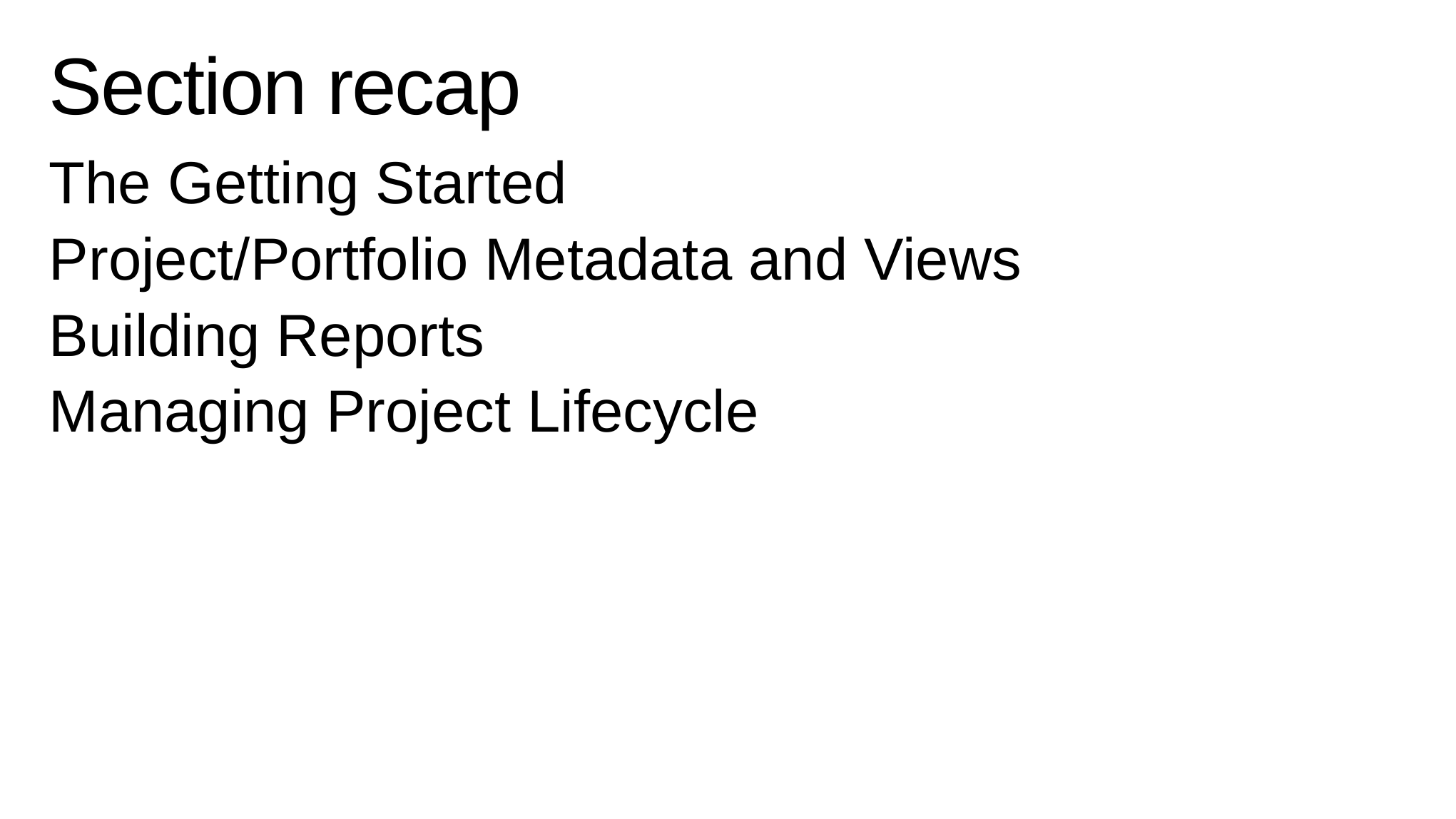

# Section recap
The Getting Started
Project/Portfolio Metadata and Views
Building Reports
Managing Project Lifecycle